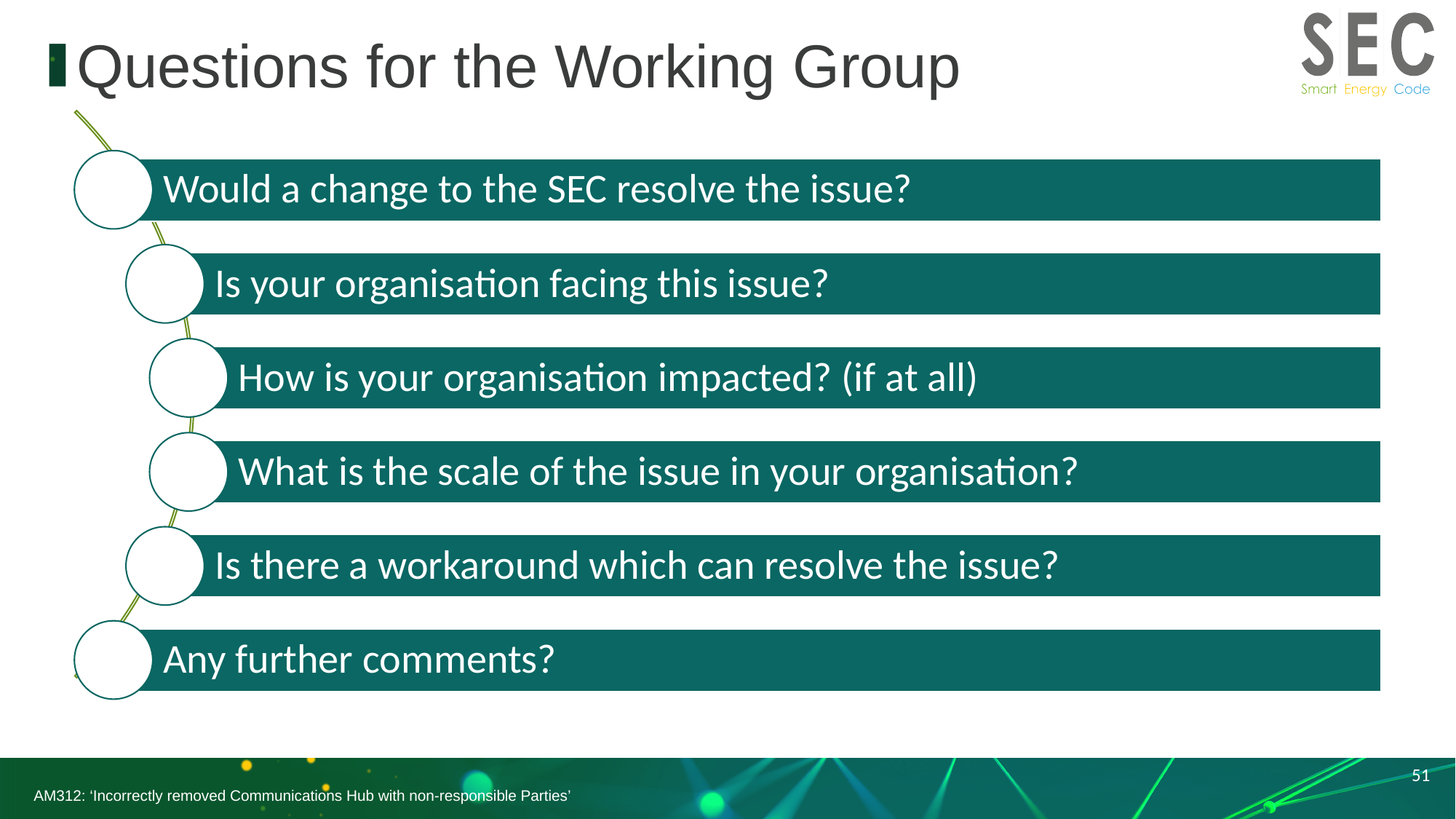

# Questions for the Working Group
Would a change to the SEC resolve the issue?
Is your organisation facing this issue?
How is your organisation impacted? (if at all)
What is the scale of the issue in your organisation?
Is there a workaround which can resolve the issue?
Any further comments?
51
AM312: ‘Incorrectly removed Communications Hub with non-responsible Parties’